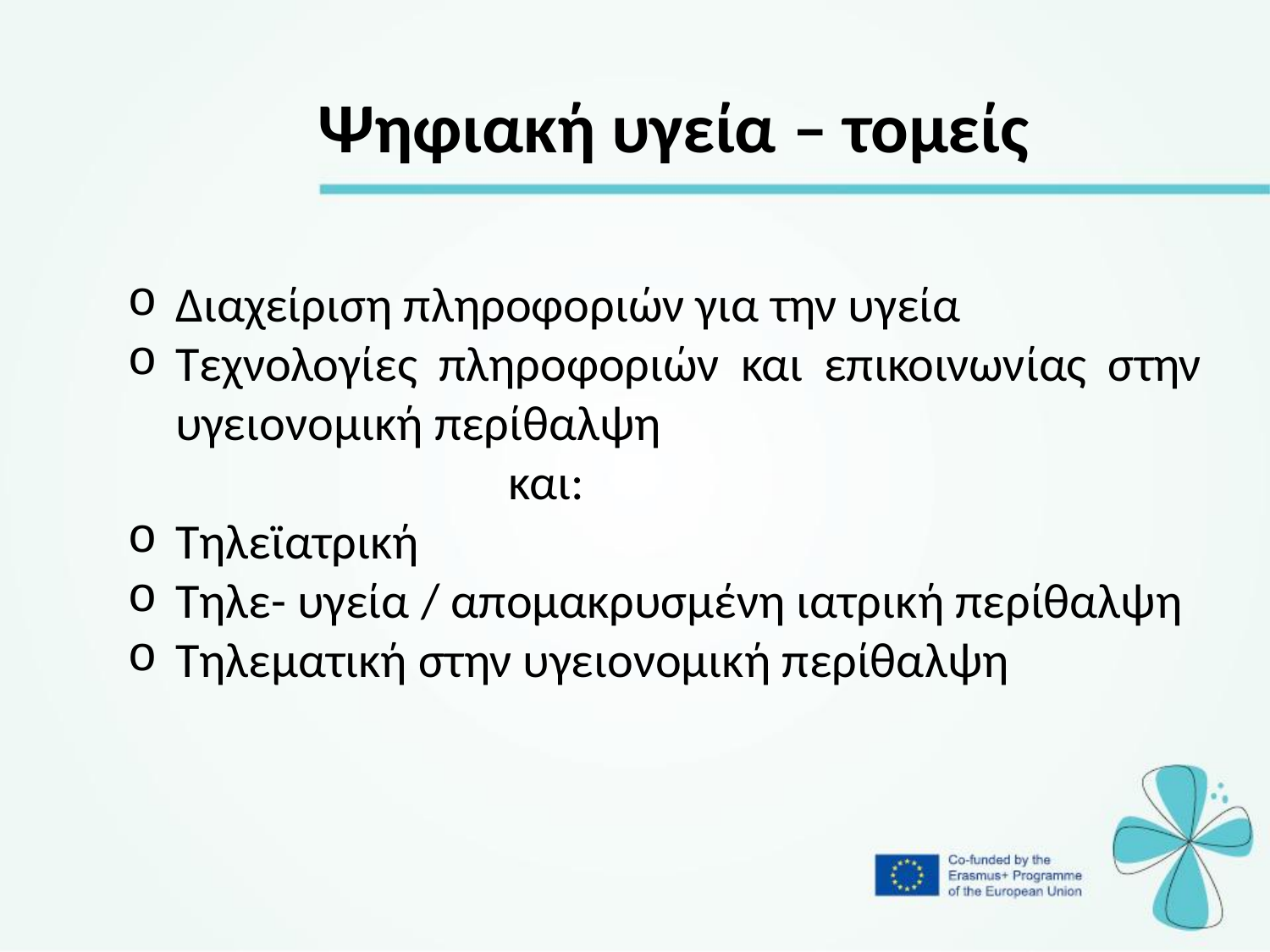

Ψηφιακή υγεία – τομείς
Διαχείριση πληροφοριών για την υγεία
Τεχνολογίες πληροφοριών και επικοινωνίας στην υγειονομική περίθαλψη
			και:
Τηλεϊατρική
Τηλε- υγεία / απομακρυσμένη ιατρική περίθαλψη
Τηλεματική στην υγειονομική περίθαλψη